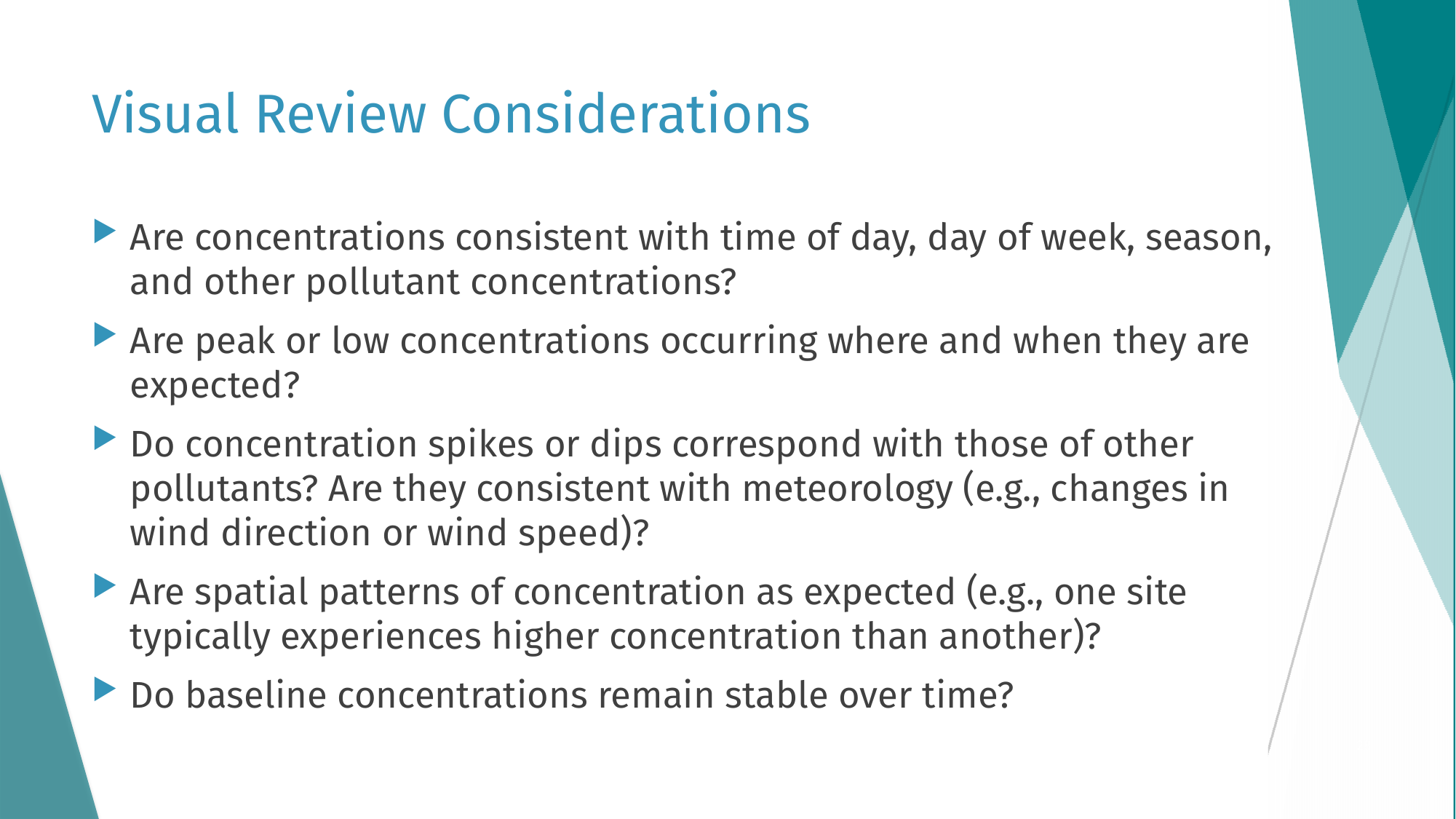

# Visual Review Considerations
Are concentrations consistent with time of day, day of week, season, and other pollutant concentrations?
Are peak or low concentrations occurring where and when they are expected?
Do concentration spikes or dips correspond with those of other pollutants? Are they consistent with meteorology (e.g., changes in wind direction or wind speed)?
Are spatial patterns of concentration as expected (e.g., one site typically experiences higher concentration than another)?
Do baseline concentrations remain stable over time?

28